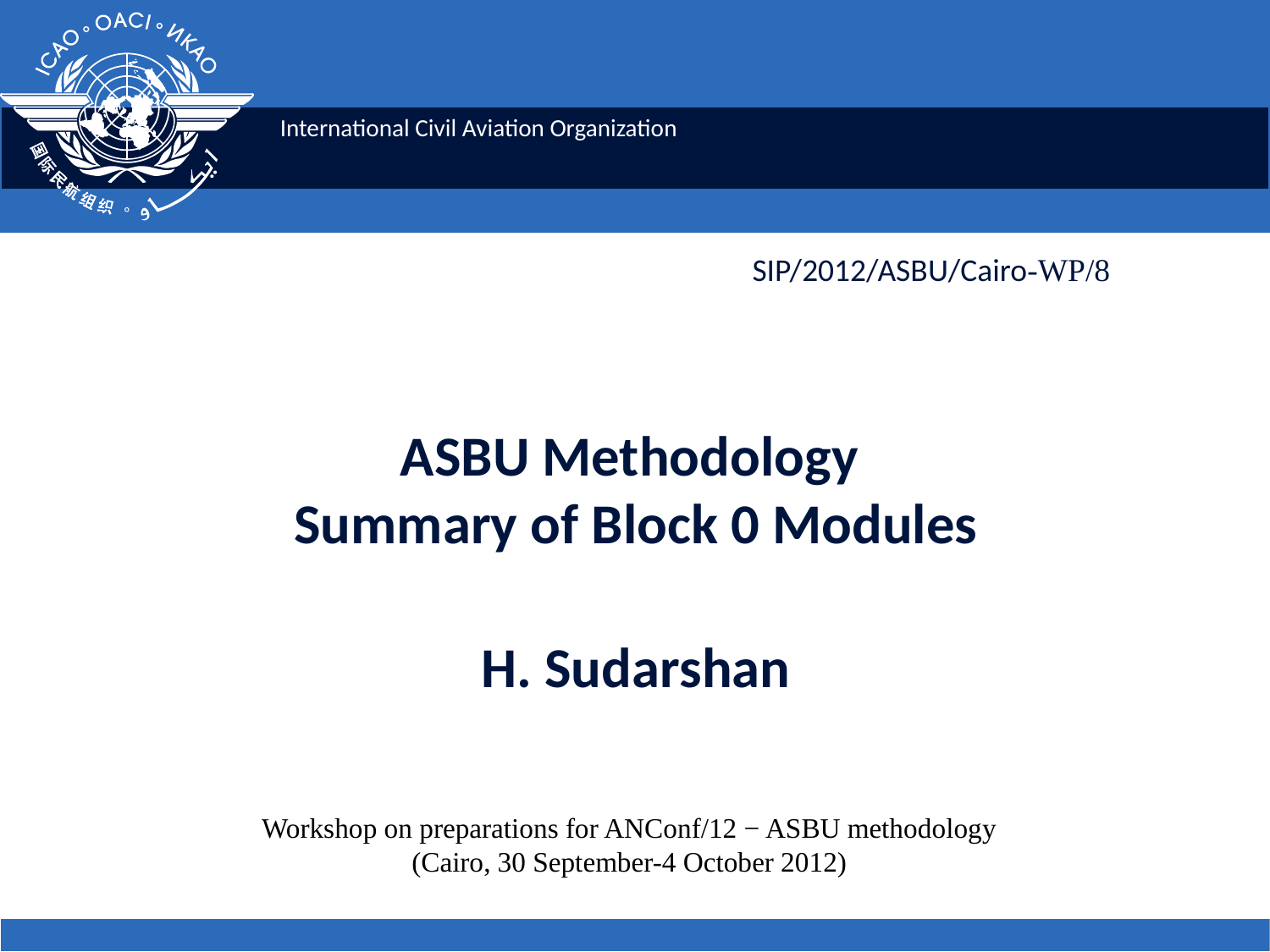

SIP/2012/ASBU/Cairo-WP/8
# ASBU Methodology Summary of Block 0 Modules H. Sudarshan
Workshop on preparations for ANConf/12 − ASBU methodology
(Cairo, 30 September-4 October 2012)